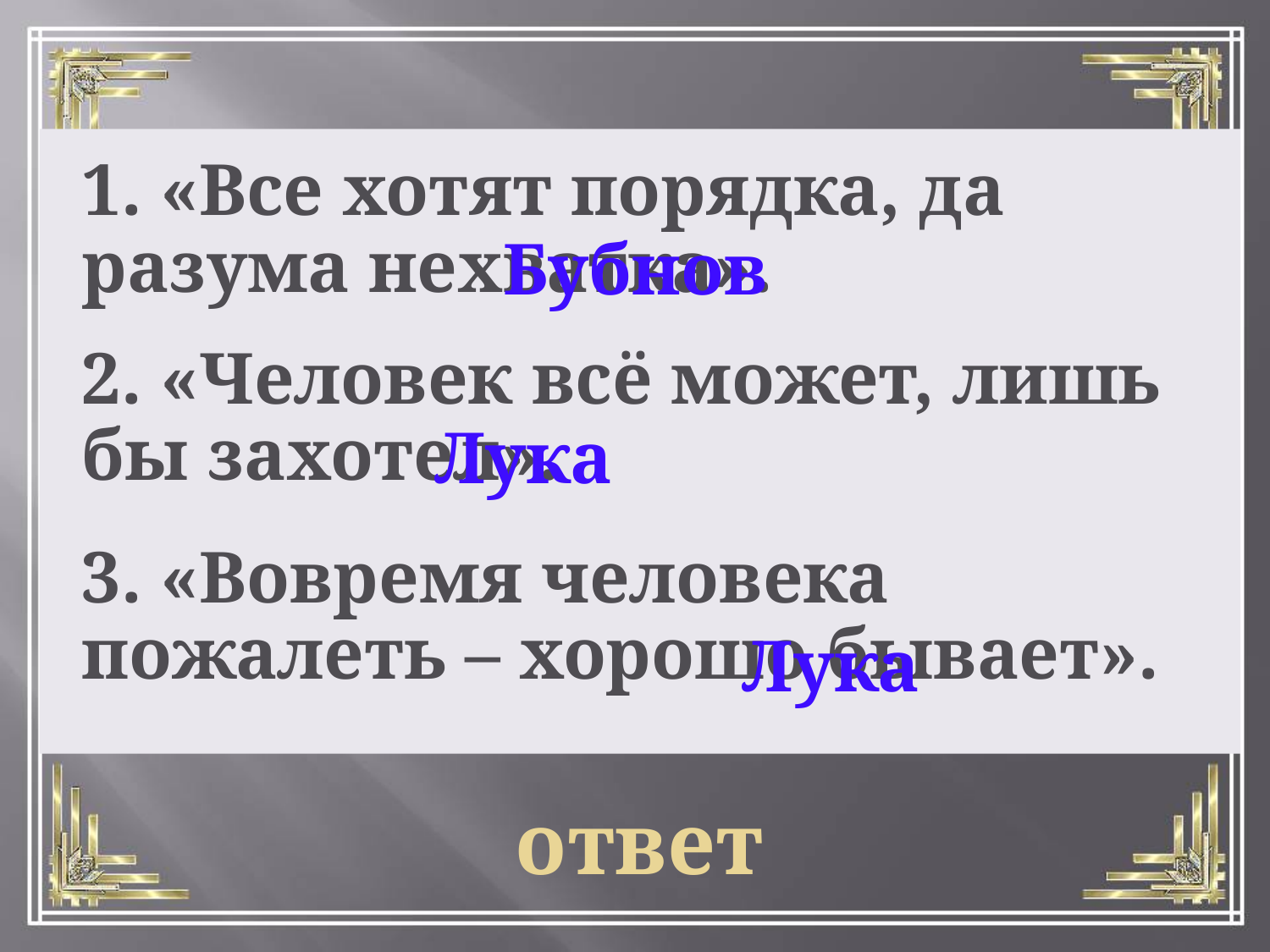

1. «Все хотят порядка, да разума нехватка».
Бубнов
2. «Человек всё может, лишь бы захотел».
Лука
3. «Вовремя человека пожалеть – хорошо бывает».
Лука
ответ